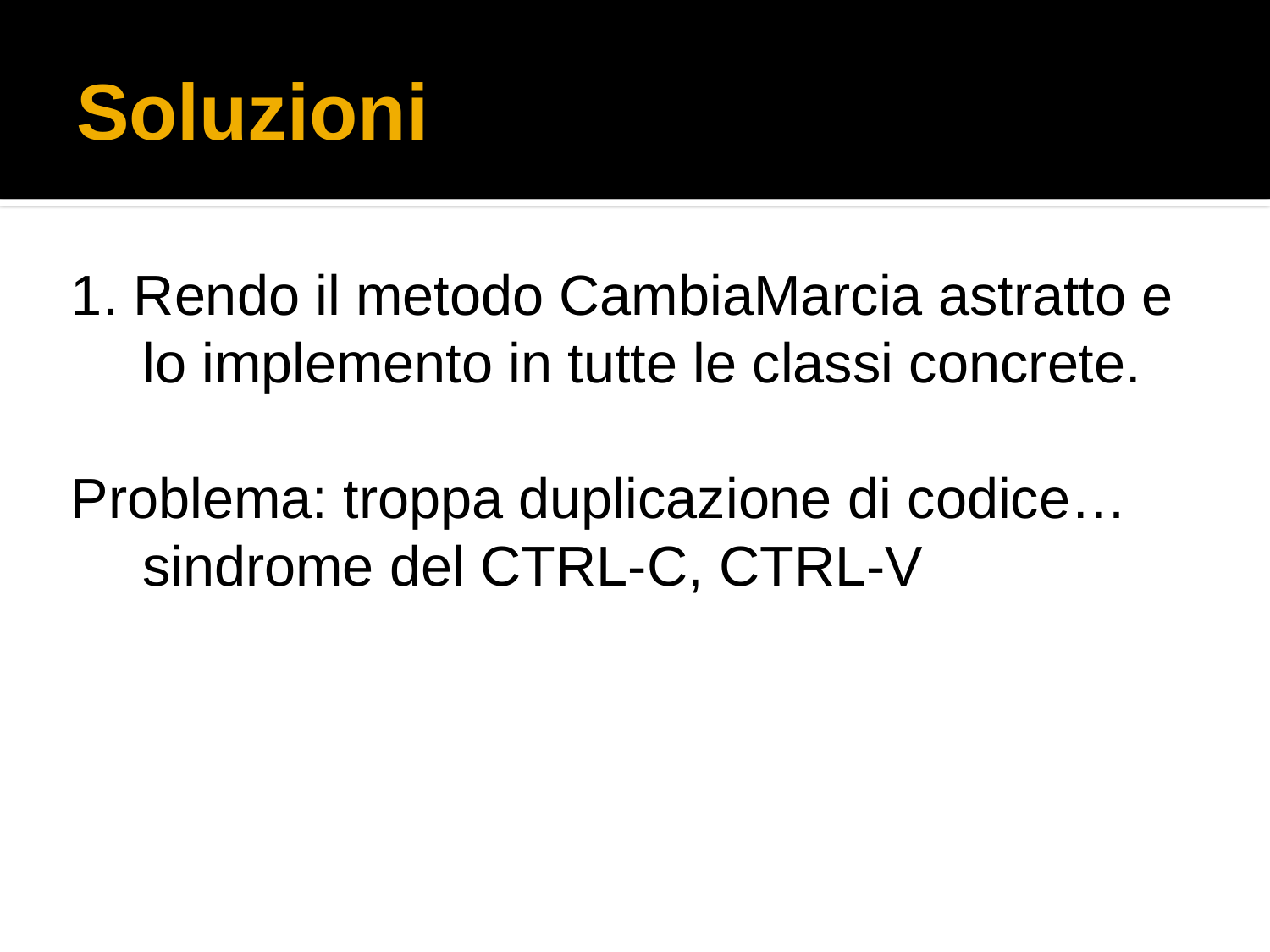

# Soluzioni
1. Rendo il metodo CambiaMarcia astratto e lo implemento in tutte le classi concrete.

Problema: troppa duplicazione di codice…sindrome del CTRL-C, CTRL-V